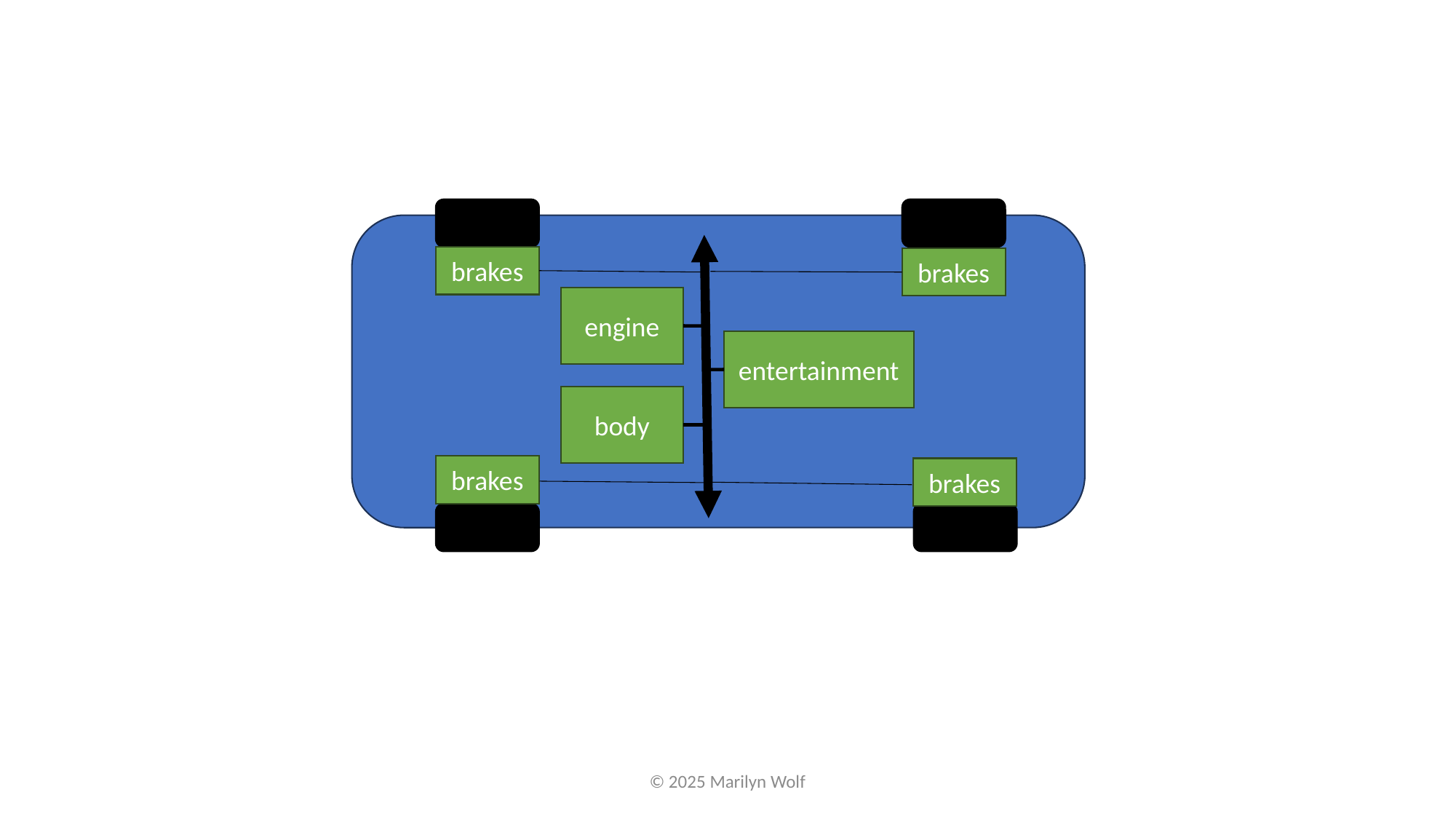

brakes
brakes
engine
entertainment
body
brakes
brakes

© 2025 Marilyn Wolf